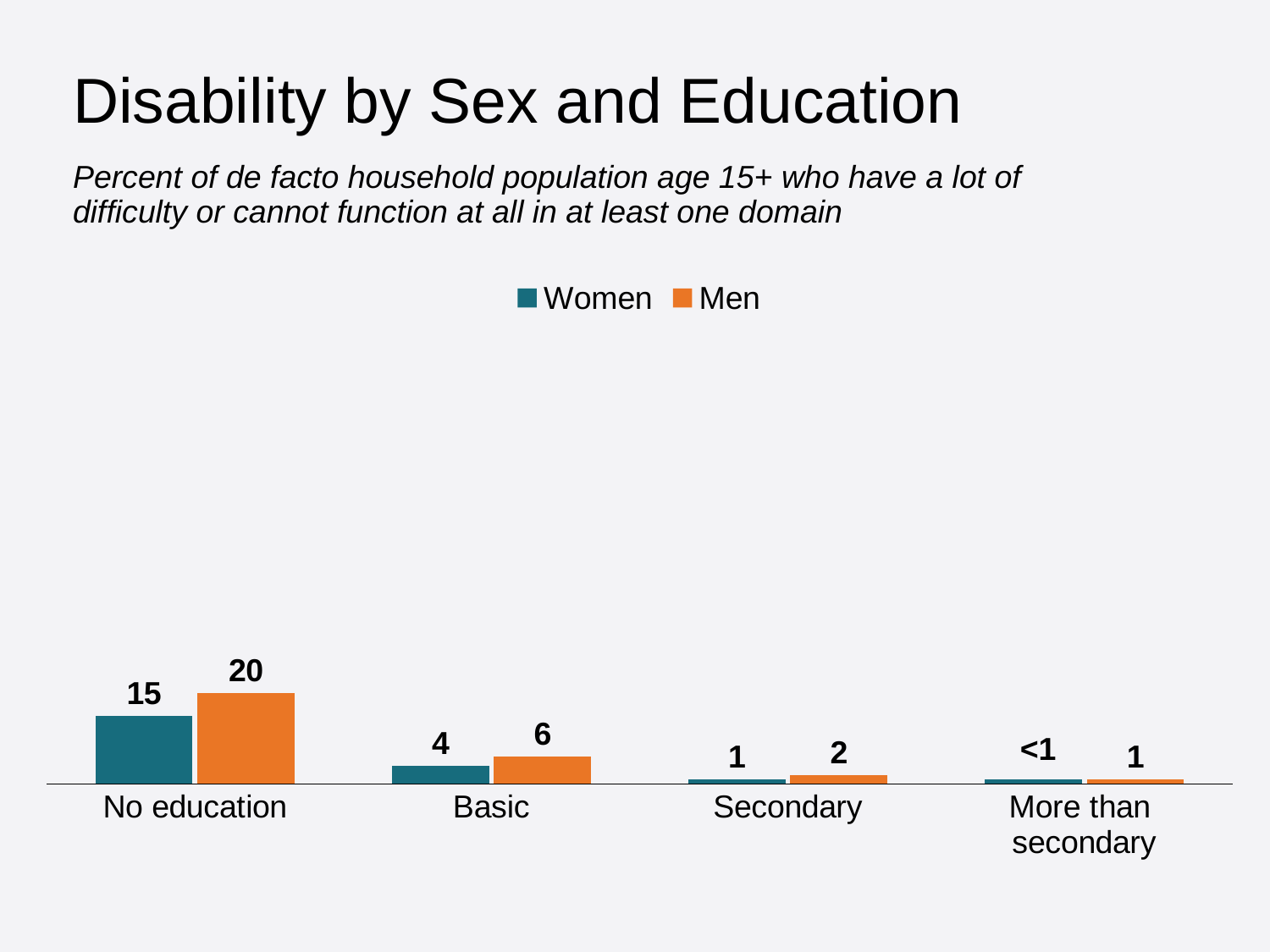

# Disability by Sex and Education
Percent of de facto household population age 15+ who have a lot of difficulty or cannot function at all in at least one domain

### Chart

| Category | Women | Men |
|---|---|---|
| No education | 15.0 | 20.0 |
| Basic | 4.0 | 6.0 |
| Secondary | 1.0 | 2.0 |
| More than
secondary | 1.0 | 1.0 |